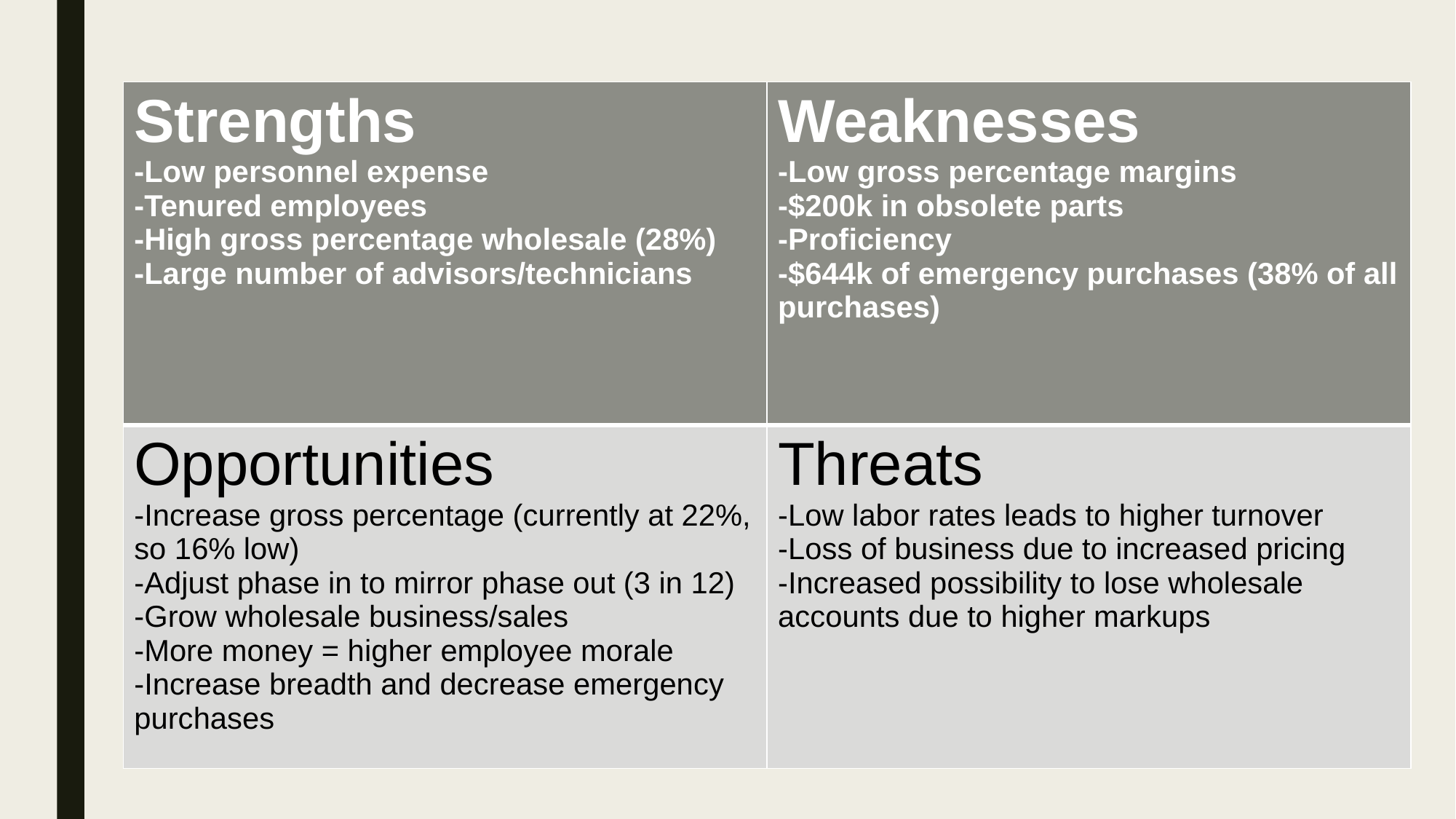

| Strengths -Low personnel expense -Tenured employees -High gross percentage wholesale (28%) -Large number of advisors/technicians | Weaknesses -Low gross percentage margins -$200k in obsolete parts -Proficiency -$644k of emergency purchases (38% of all purchases) |
| --- | --- |
| Opportunities -Increase gross percentage (currently at 22%, so 16% low) -Adjust phase in to mirror phase out (3 in 12) -Grow wholesale business/sales -More money = higher employee morale -Increase breadth and decrease emergency purchases | Threats -Low labor rates leads to higher turnover -Loss of business due to increased pricing -Increased possibility to lose wholesale accounts due to higher markups |
#